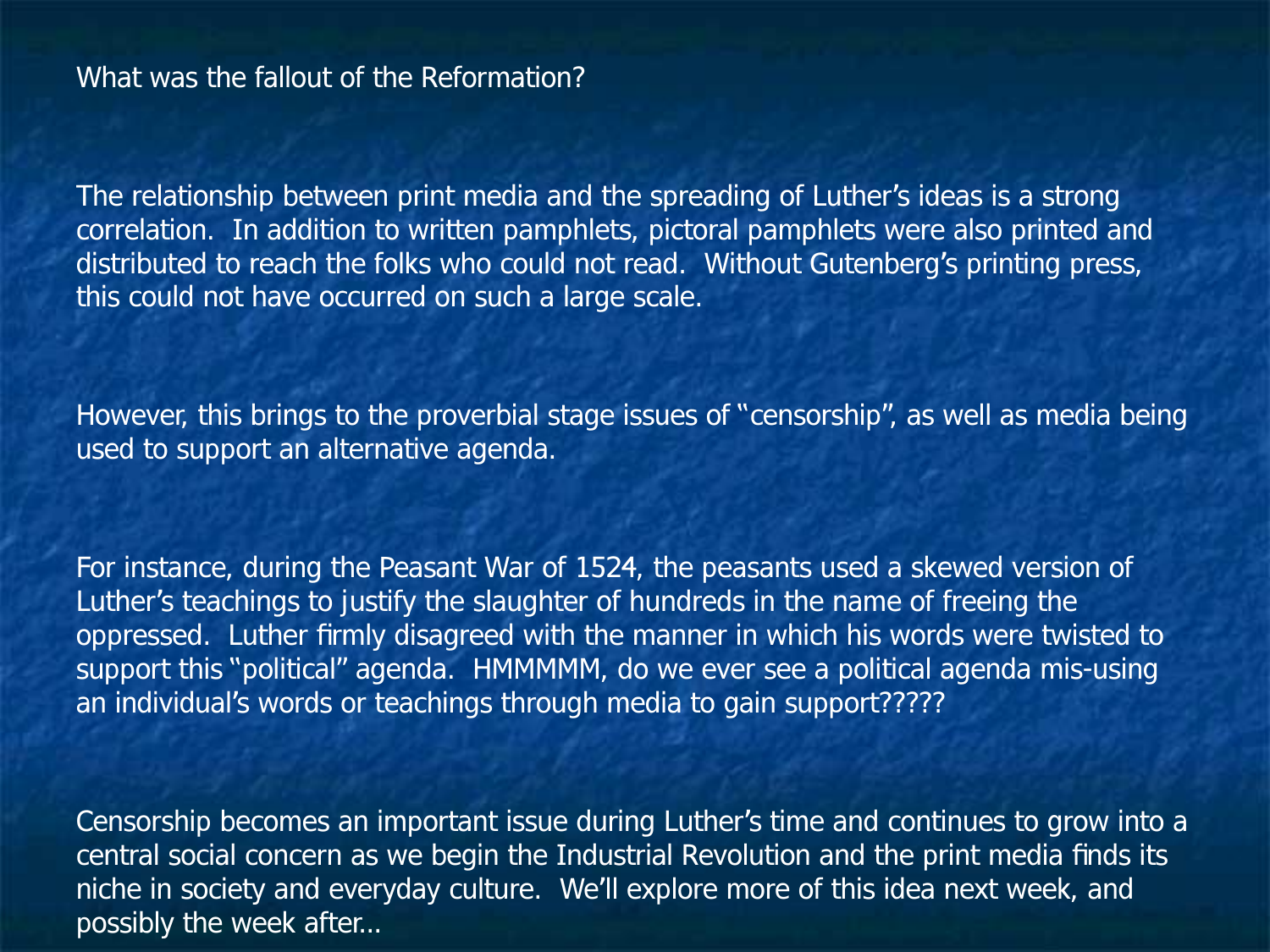

What was the fallout of the Reformation?

The relationship between print media and the spreading of Luther’s ideas is a strong correlation.  In addition to written pamphlets, pictoral pamphlets were also printed and distributed to reach the folks who could not read.  Without Gutenberg’s printing press, this could not have occurred on such a large scale.

However, this brings to the proverbial stage issues of “censorship”, as well as media being used to support an alternative agenda.

For instance, during the Peasant War of 1524, the peasants used a skewed version of Luther’s teachings to justify the slaughter of hundreds in the name of freeing the oppressed.  Luther firmly disagreed with the manner in which his words were twisted to support this “political” agenda.  HMMMMM, do we ever see a political agenda mis-using an individual’s words or teachings through media to gain support?????

Censorship becomes an important issue during Luther’s time and continues to grow into a central social concern as we begin the Industrial Revolution and the print media finds its niche in society and everyday culture.  We’ll explore more of this idea next week, and possibly the week after…